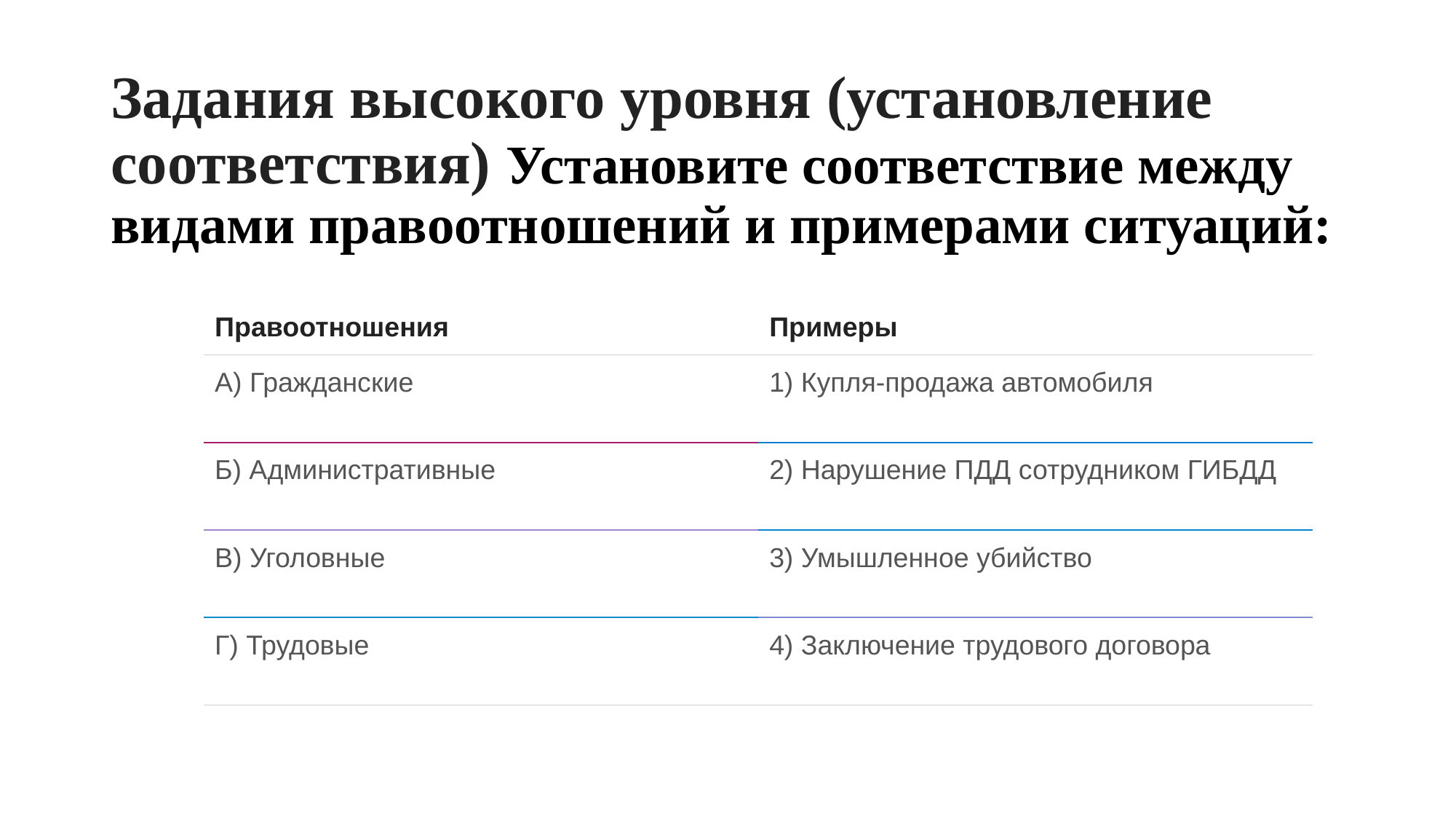

# Задания высокого уровня (установление соответствия) Установите соответствие между видами правоотношений и примерами ситуаций:
| Правоотношения | Примеры |
| --- | --- |
| А) Гражданские | 1) Купля-продажа автомобиля |
| Б) Административные | 2) Нарушение ПДД сотрудником ГИБДД |
| В) Уголовные | 3) Умышленное убийство |
| Г) Трудовые | 4) Заключение трудового договора |